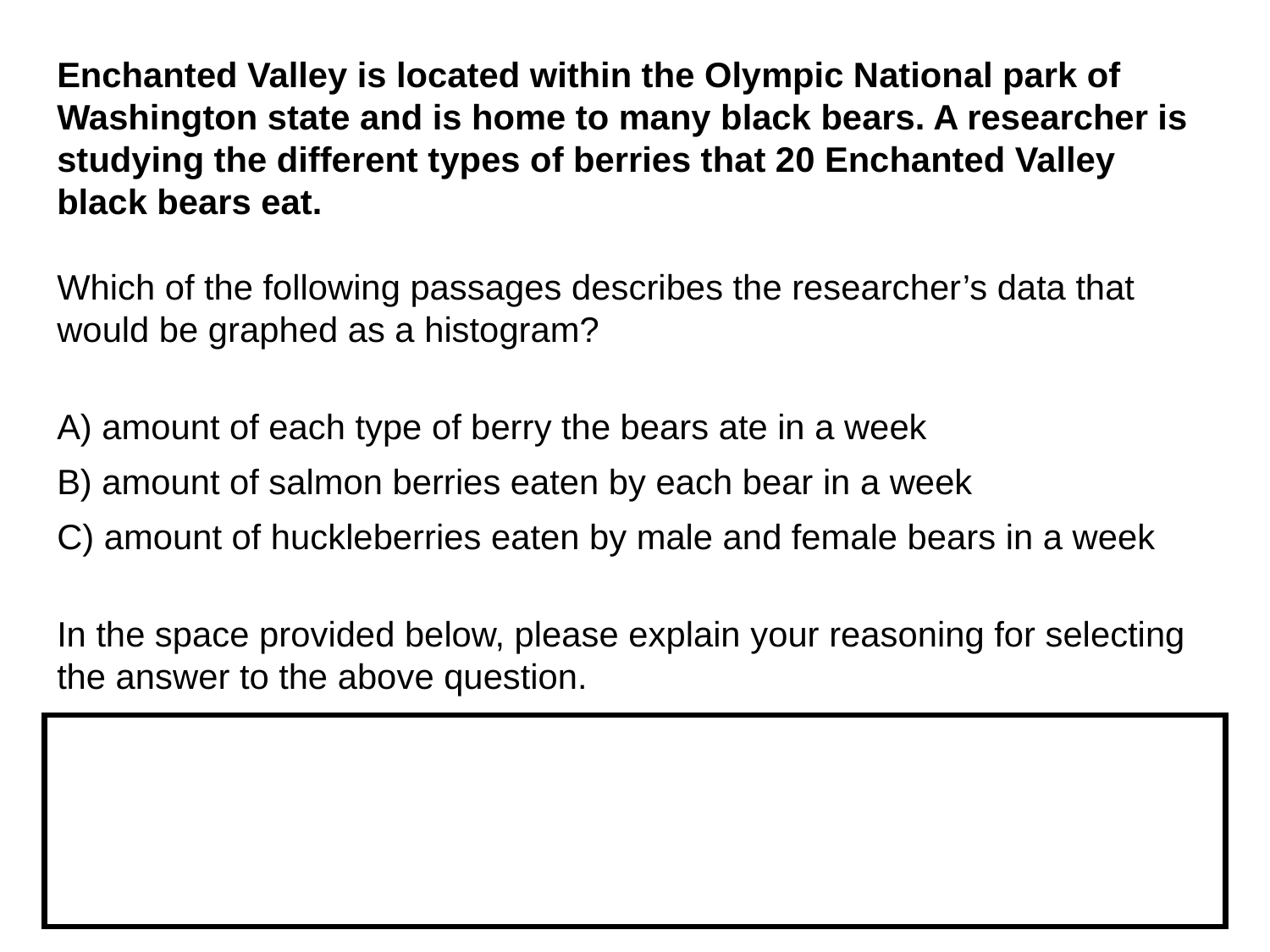

Enchanted Valley is located within the Olympic National park of Washington state and is home to many black bears. A researcher is studying the different types of berries that 20 Enchanted Valley black bears eat.

Which of the following passages describes the researcher’s data that would be graphed as a histogram?

A) amount of each type of berry the bears ate in a week
B) amount of salmon berries eaten by each bear in a week
C) amount of huckleberries eaten by male and female bears in a week

In the space provided below, please explain your reasoning for selecting the answer to the above question.